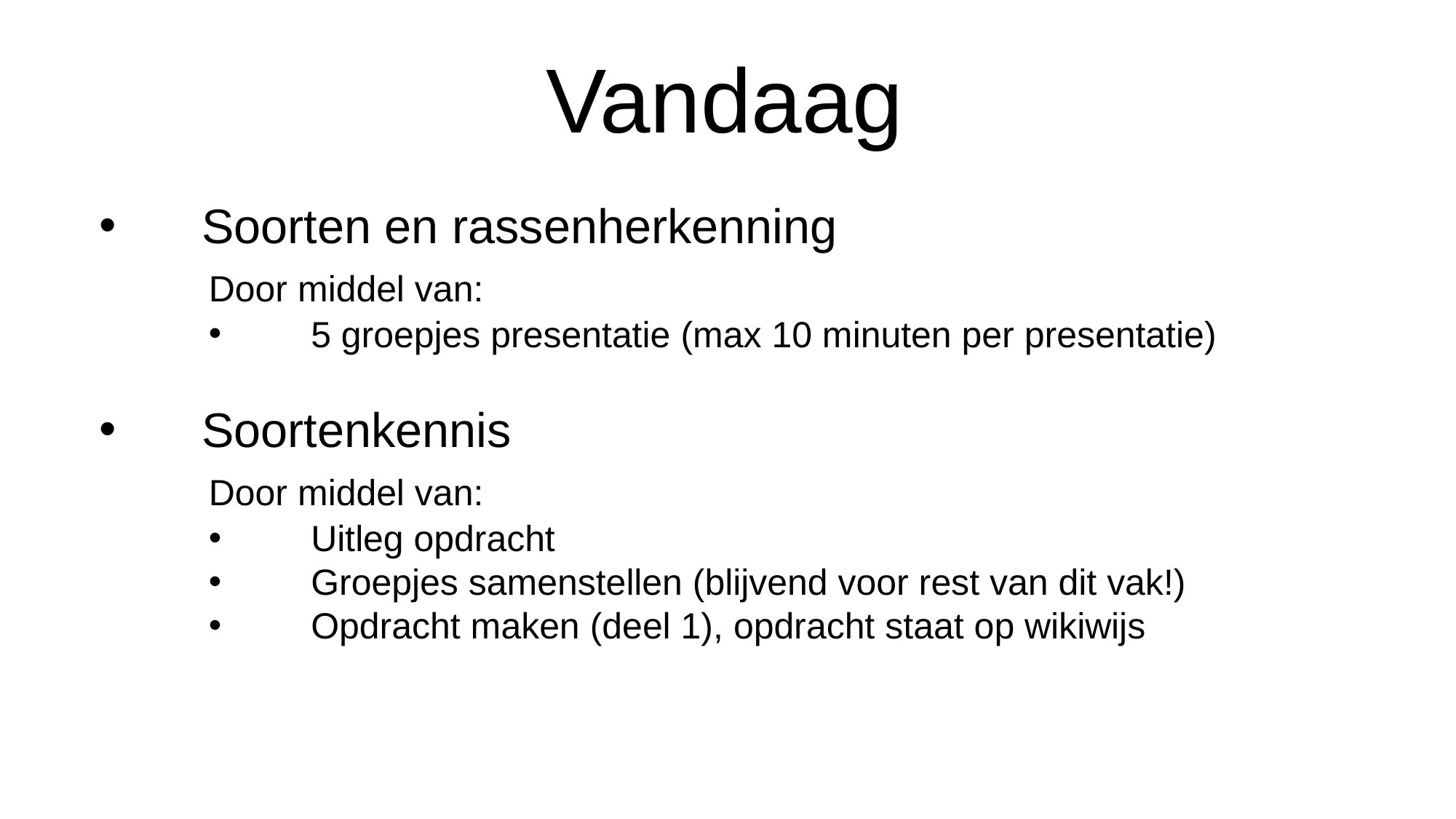

Vandaag

Soorten en rassenherkenning
	Door middel van:
5 groepjes presentatie (max 10 minuten per presentatie)

Soortenkennis
	Door middel van:
Uitleg opdracht
Groepjes samenstellen (blijvend voor rest van dit vak!)
Opdracht maken (deel 1), opdracht staat op wikiwijs